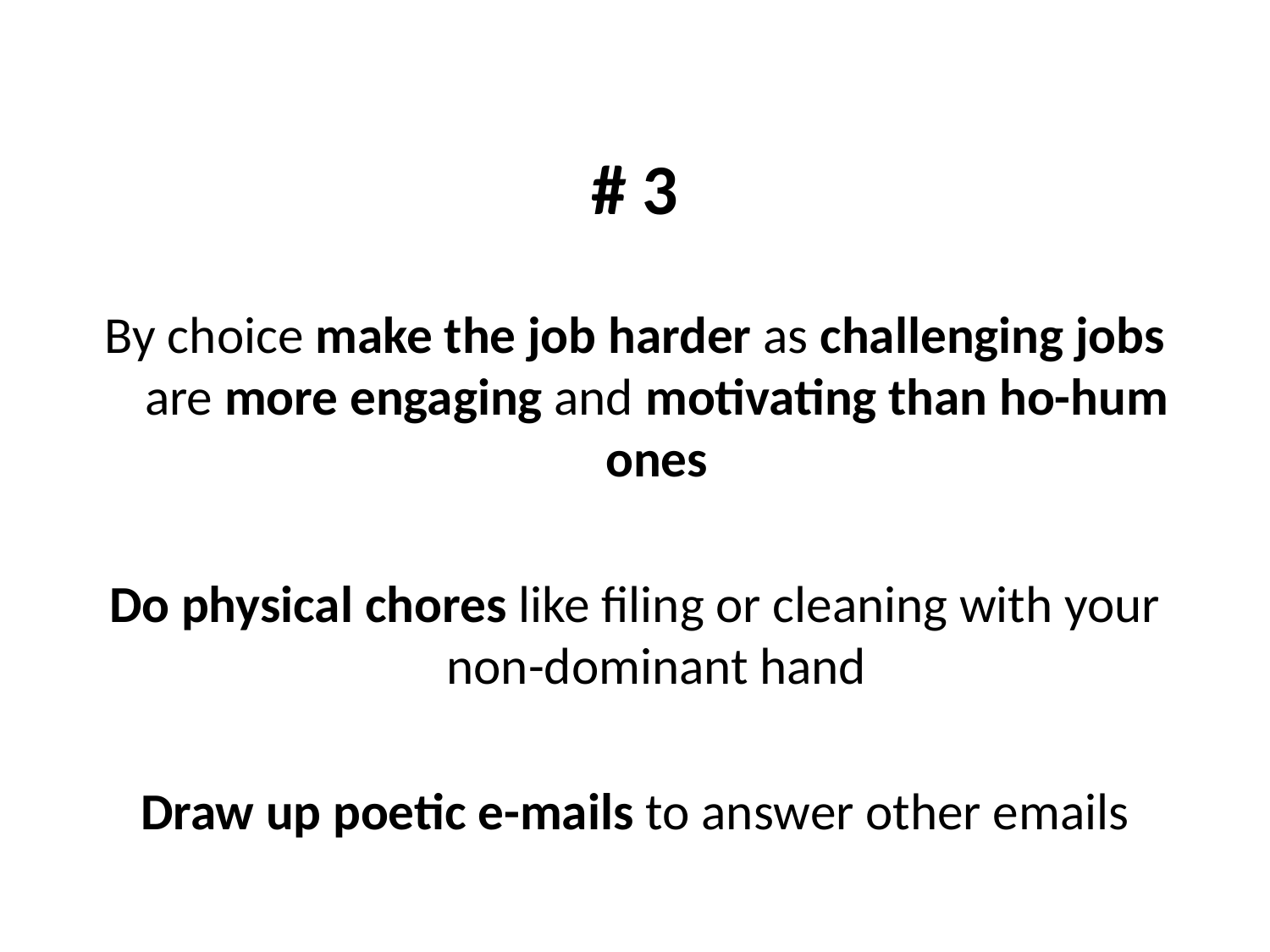

# 3

By choice make the job harder as challenging jobs are more engaging and motivating than ho-hum ones

Do physical chores like filing or cleaning with your non-dominant hand

Draw up poetic e-mails to answer other emails